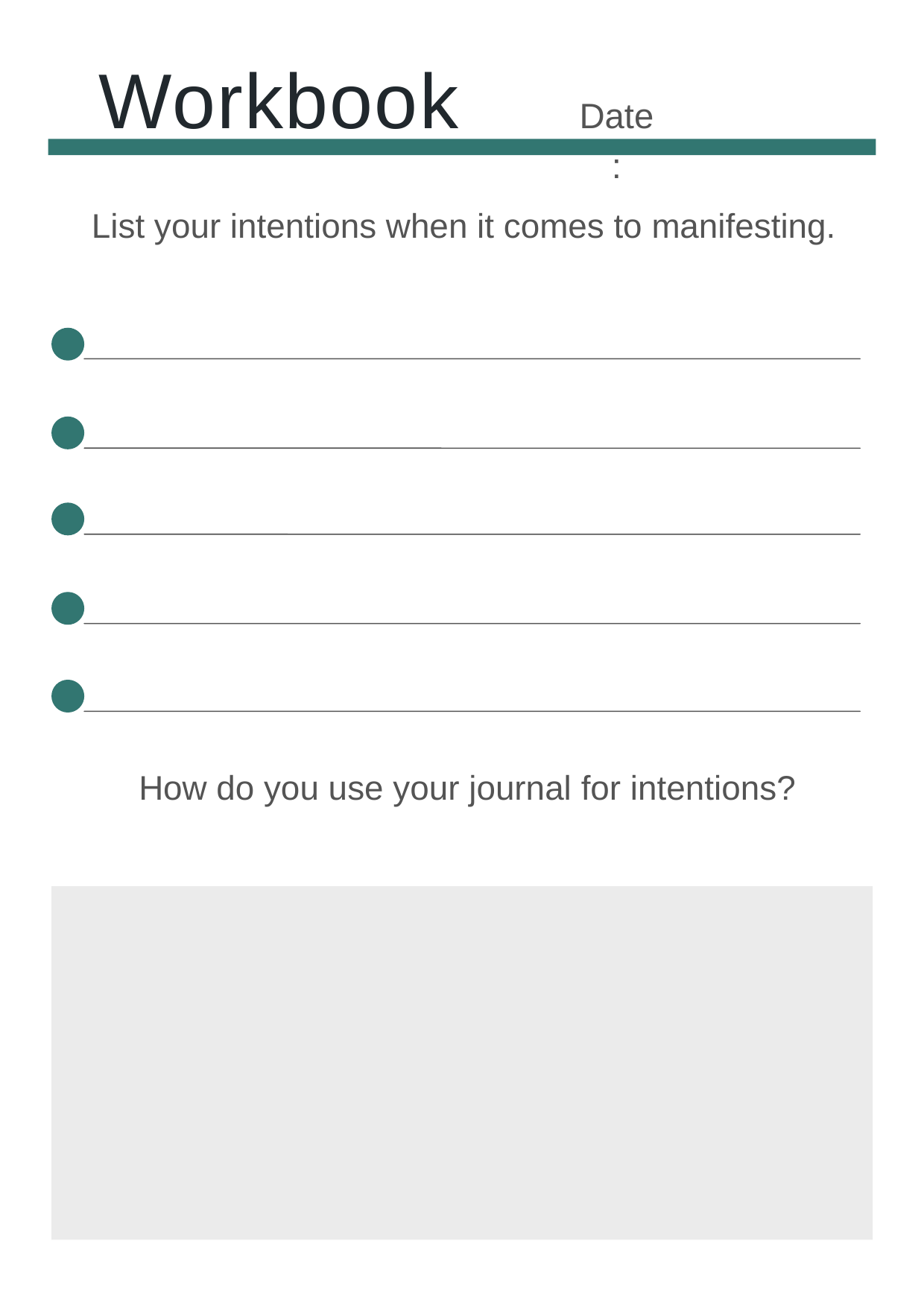

Workbook
Date:

List your intentions when it comes to manifesting.

How do you use your journal for intentions?